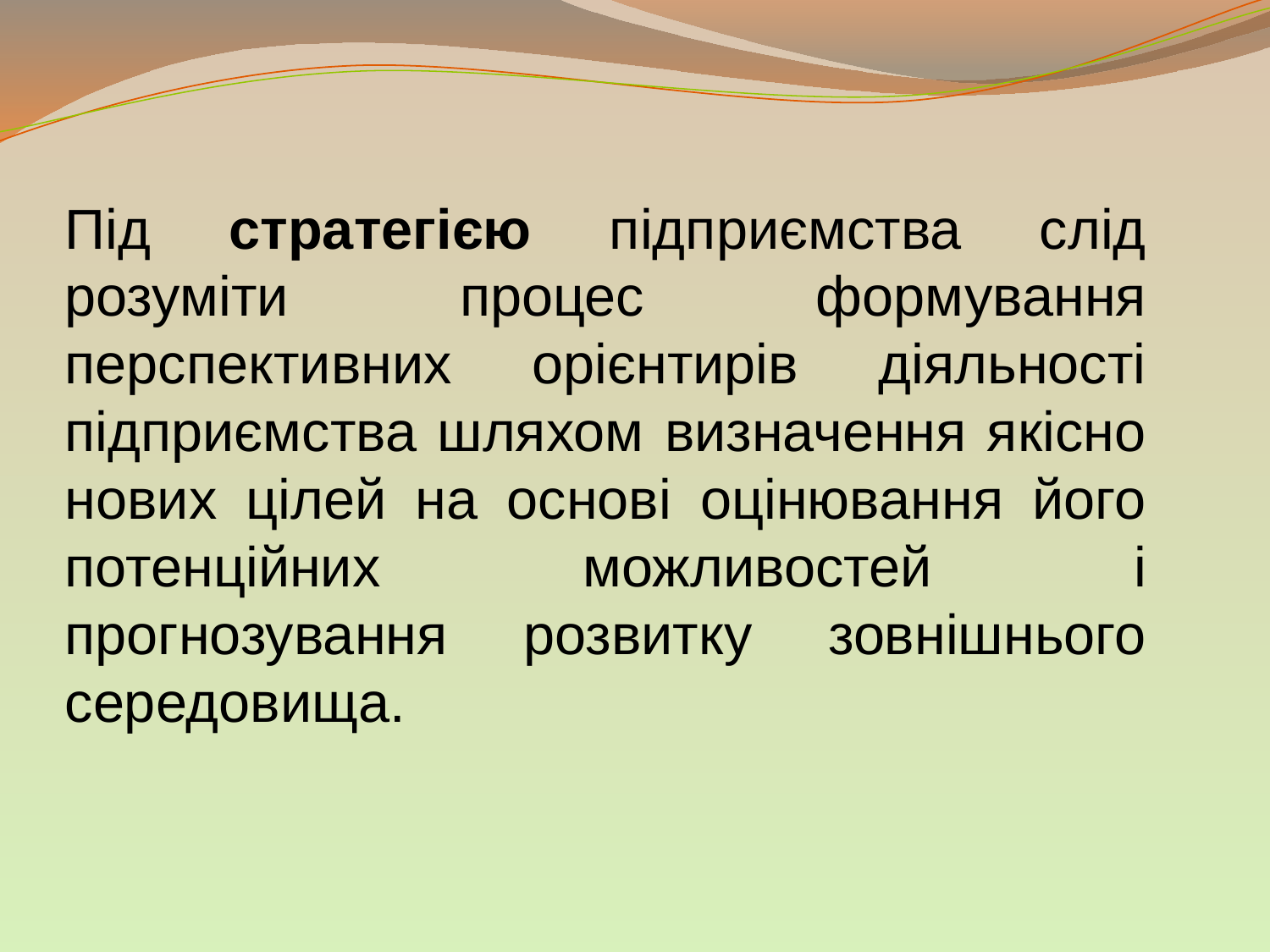

Під стратегією підприємства слід розуміти процес формування перспективних орієнтирів діяльності підприємства шляхом визначення якісно нових цілей на основі оцінювання його потенційних можливостей і прогнозування розвитку зовнішнього середовища.